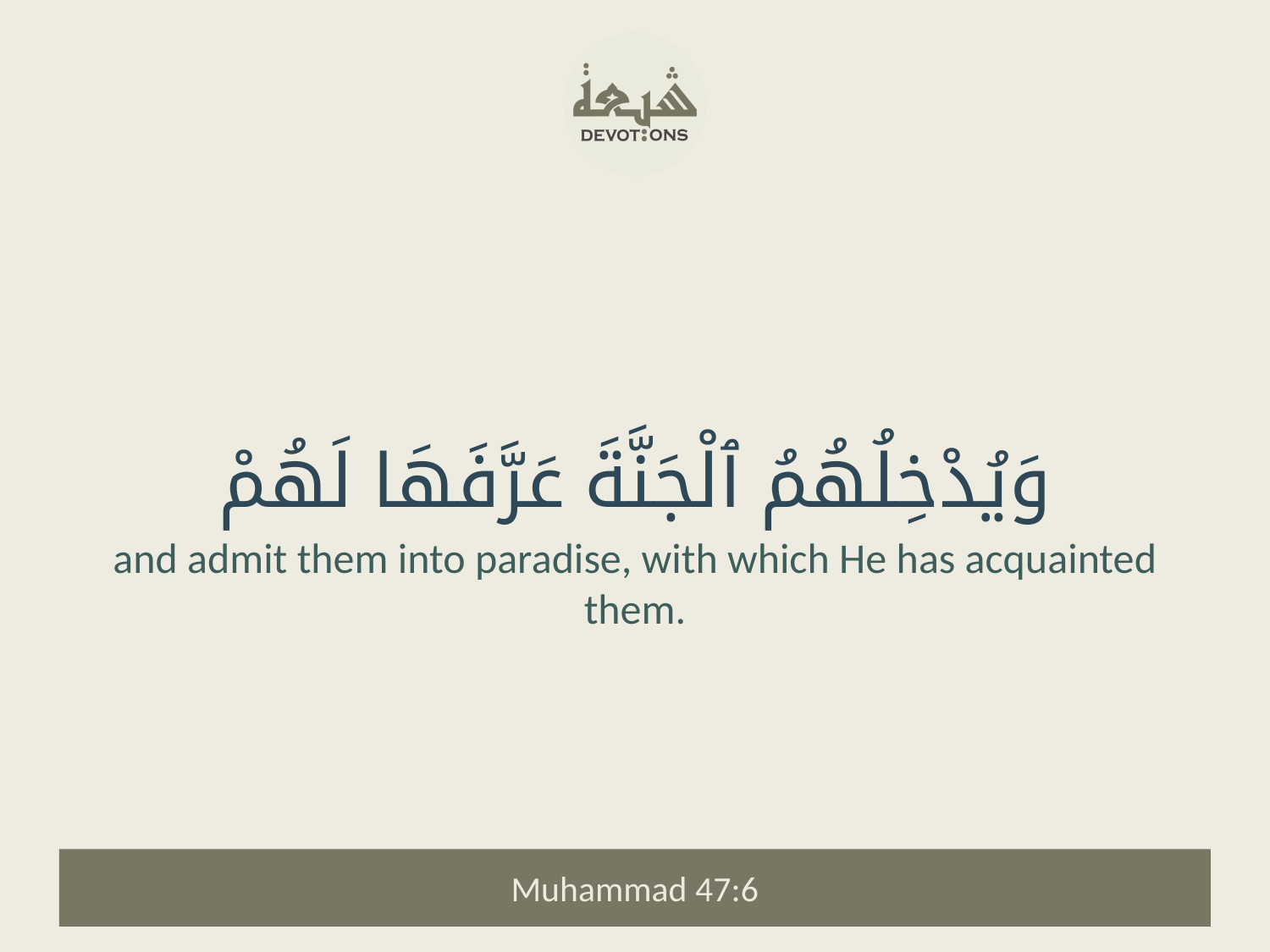

وَيُدْخِلُهُمُ ٱلْجَنَّةَ عَرَّفَهَا لَهُمْ
and admit them into paradise, with which He has acquainted them.
Muhammad 47:6